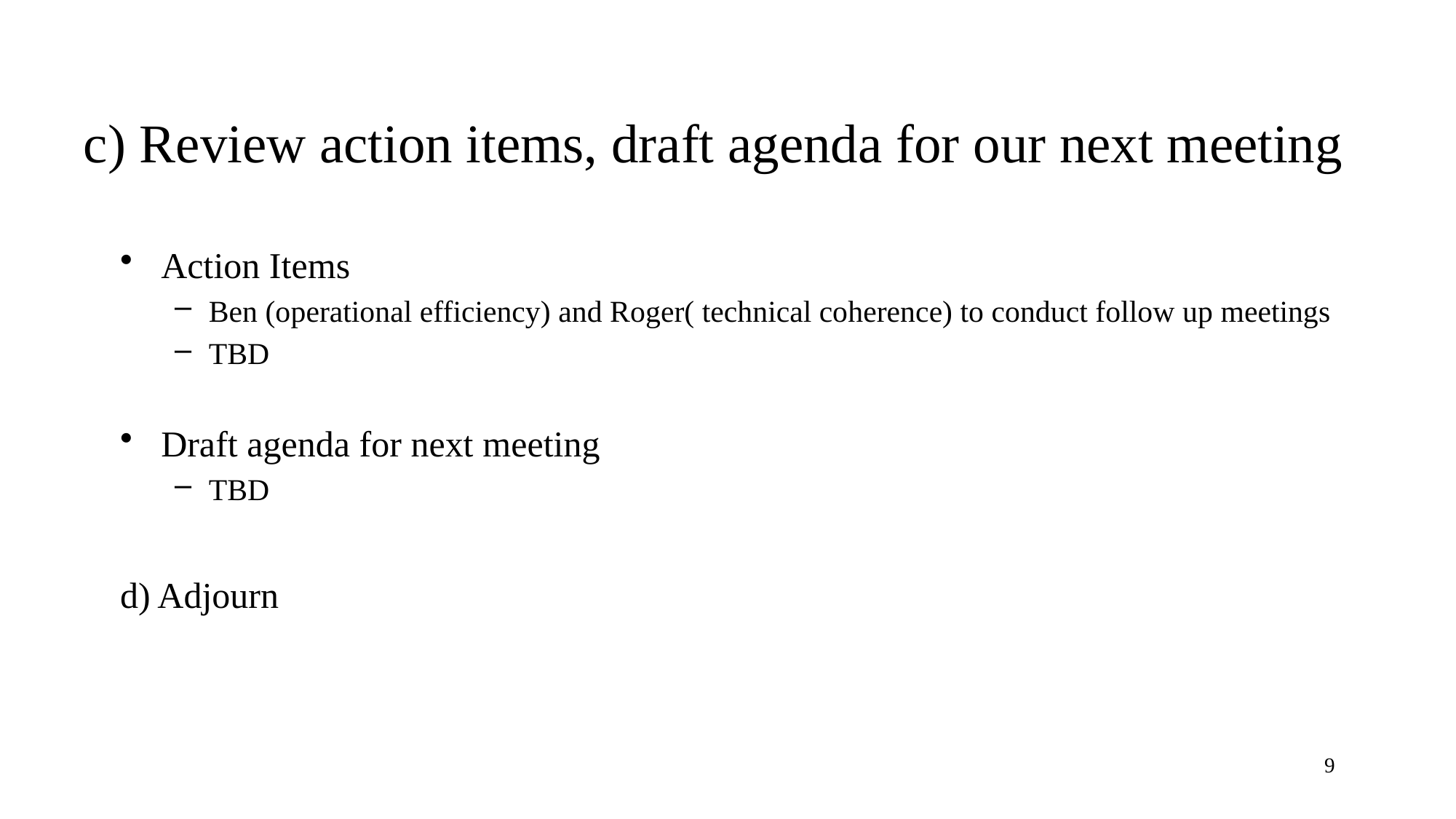

# c) Review action items, draft agenda for our next meeting
Action Items
Ben (operational efficiency) and Roger( technical coherence) to conduct follow up meetings
TBD

Draft agenda for next meeting
TBD

d) Adjourn
9